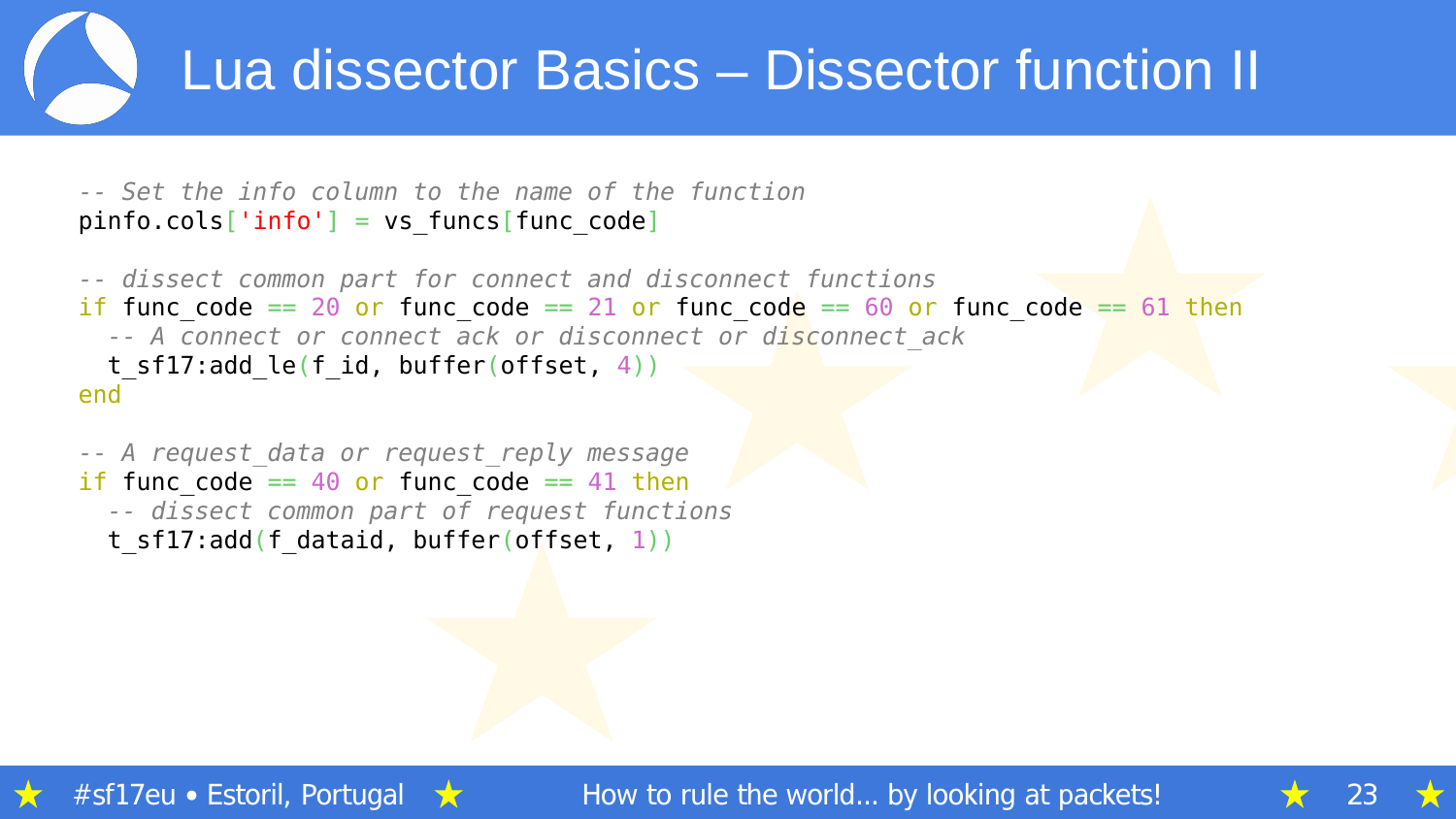

Lua dissector Basics – Dissector function II
    -- Set the info column to the name of the function
    pinfo.cols['info'] = vs_funcs[func_code]

    -- dissect common part for connect and disconnect functions
    if func_code == 20 or func_code == 21 or func_code == 60 or func_code == 61 then
      -- A connect or connect ack or disconnect or disconnect_ack
      t_sf17:add_le(f_id, buffer(offset, 4))
    end

    -- A request_data or request_reply message
    if func_code == 40 or func_code == 41 then
      -- dissect common part of request functions
      t_sf17:add(f_dataid, buffer(offset, 1))